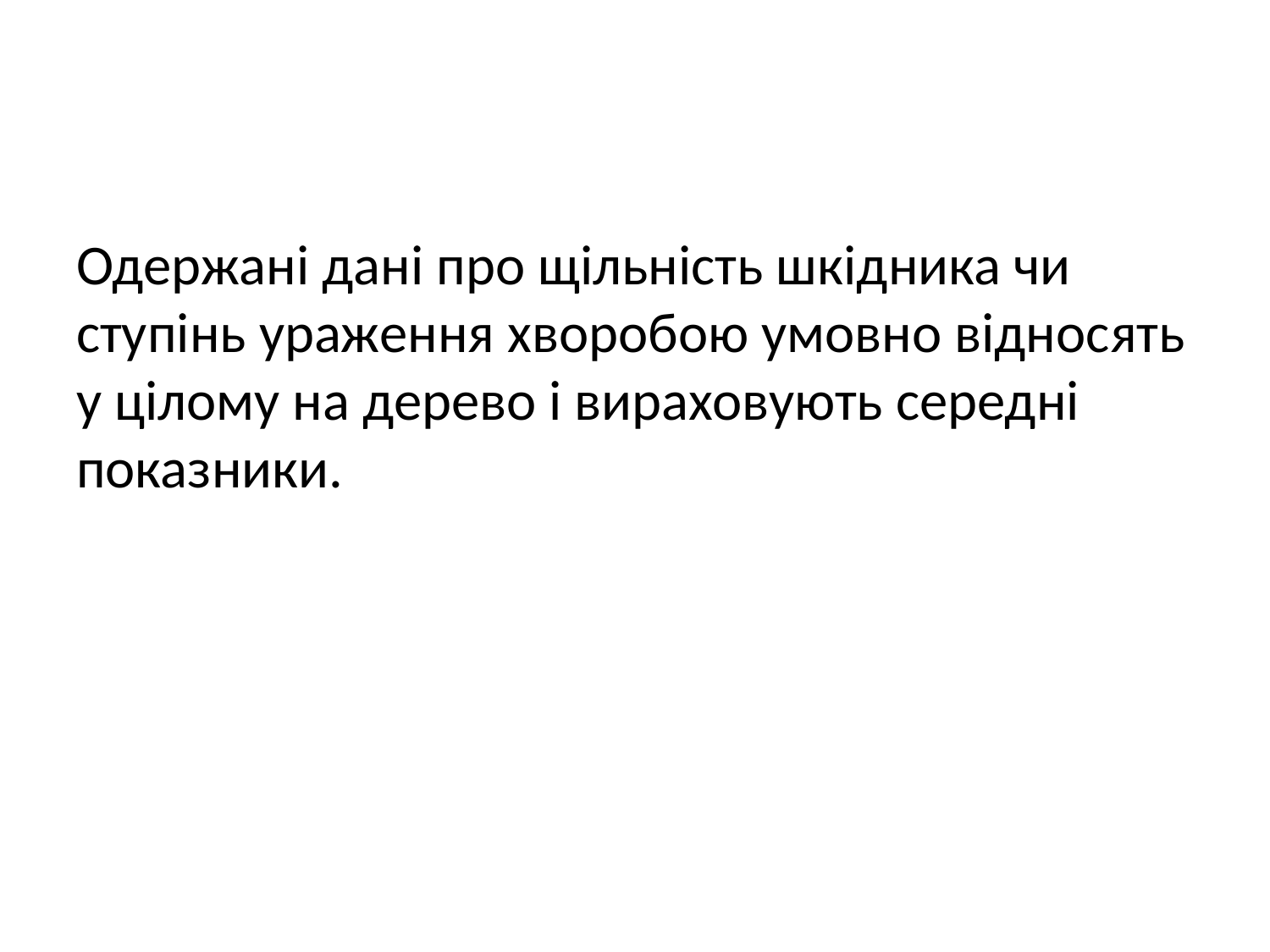

#
Одержані дані про щільність шкідника чи ступінь ураження хворобою умовно відносять у цілому на дерево і вираховують середні показники.